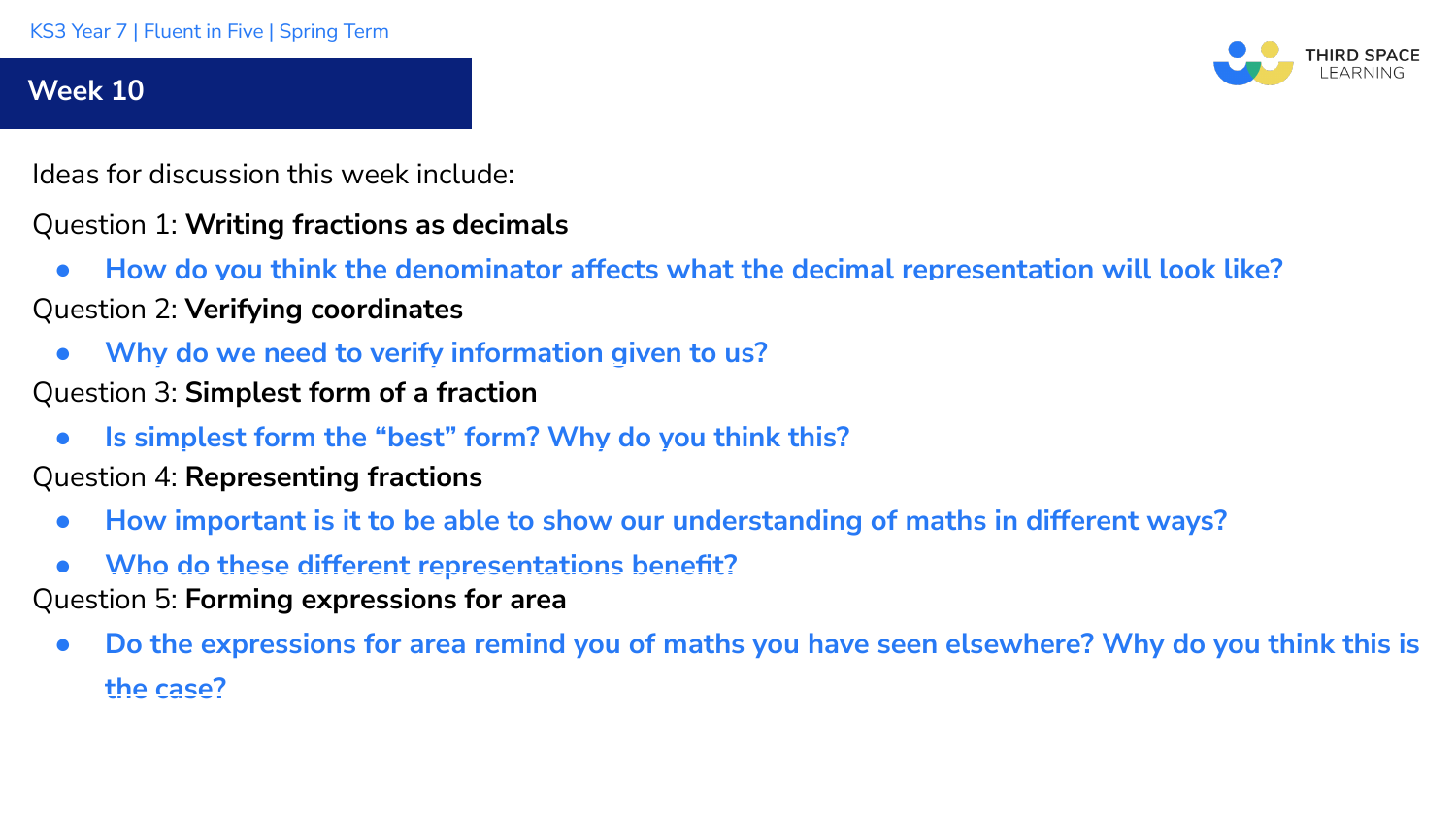

Week 10
| Ideas for discussion this week include: |
| --- |
| Question 1: Writing fractions as decimals How do you think the denominator affects what the decimal representation will look like? |
| Question 2: Verifying coordinates Why do we need to verify information given to us? |
| Question 3: Simplest form of a fraction Is simplest form the “best” form? Why do you think this? |
| Question 4: Representing fractions How important is it to be able to show our understanding of maths in different ways? Who do these different representations benefit? |
| Question 5: Forming expressions for area Do the expressions for area remind you of maths you have seen elsewhere? Why do you think this is the case? |